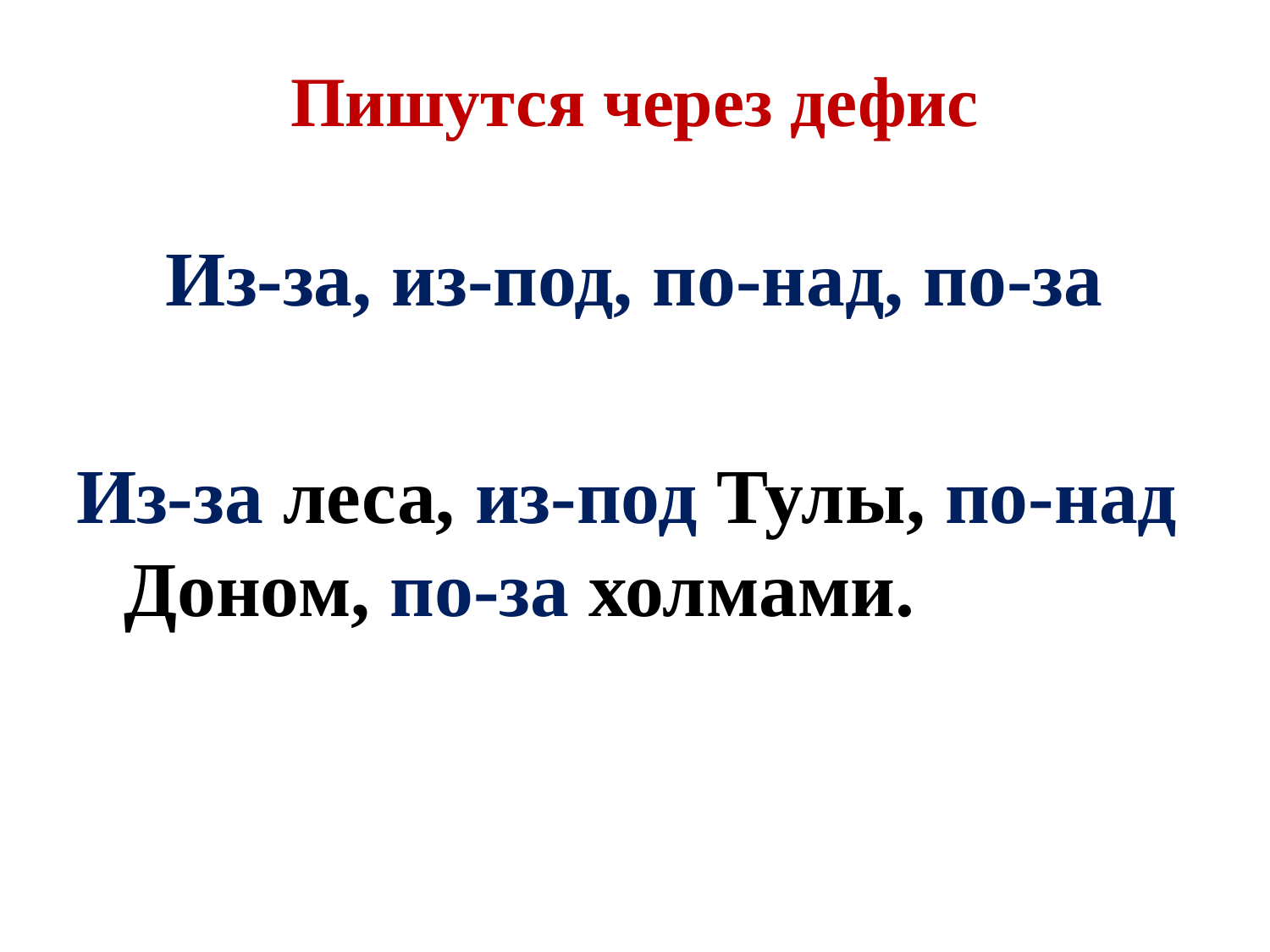

# Пишутся через дефис
Из-за, из-под, по-над, по-за

Из-за леса, из-под Тулы, по-над Доном, по-за холмами.